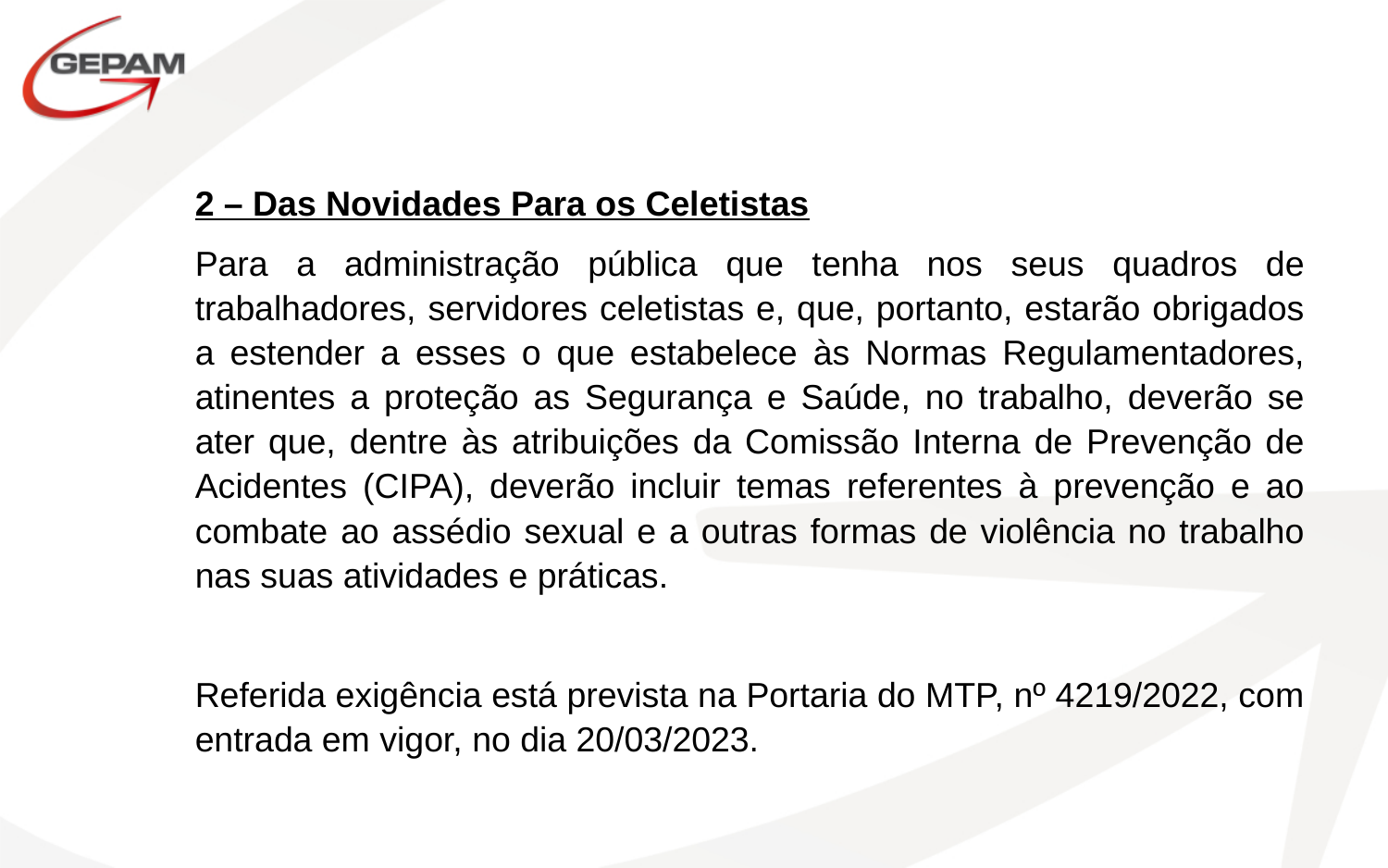

2 – Das Novidades Para os Celetistas
Para a administração pública que tenha nos seus quadros de trabalhadores, servidores celetistas e, que, portanto, estarão obrigados a estender a esses o que estabelece às Normas Regulamentadores, atinentes a proteção as Segurança e Saúde, no trabalho, deverão se ater que, dentre às atribuições da Comissão Interna de Prevenção de Acidentes (CIPA), deverão incluir temas referentes à prevenção e ao combate ao assédio sexual e a outras formas de violência no trabalho nas suas atividades e práticas.

Referida exigência está prevista na Portaria do MTP, nº 4219/2022, com entrada em vigor, no dia 20/03/2023.